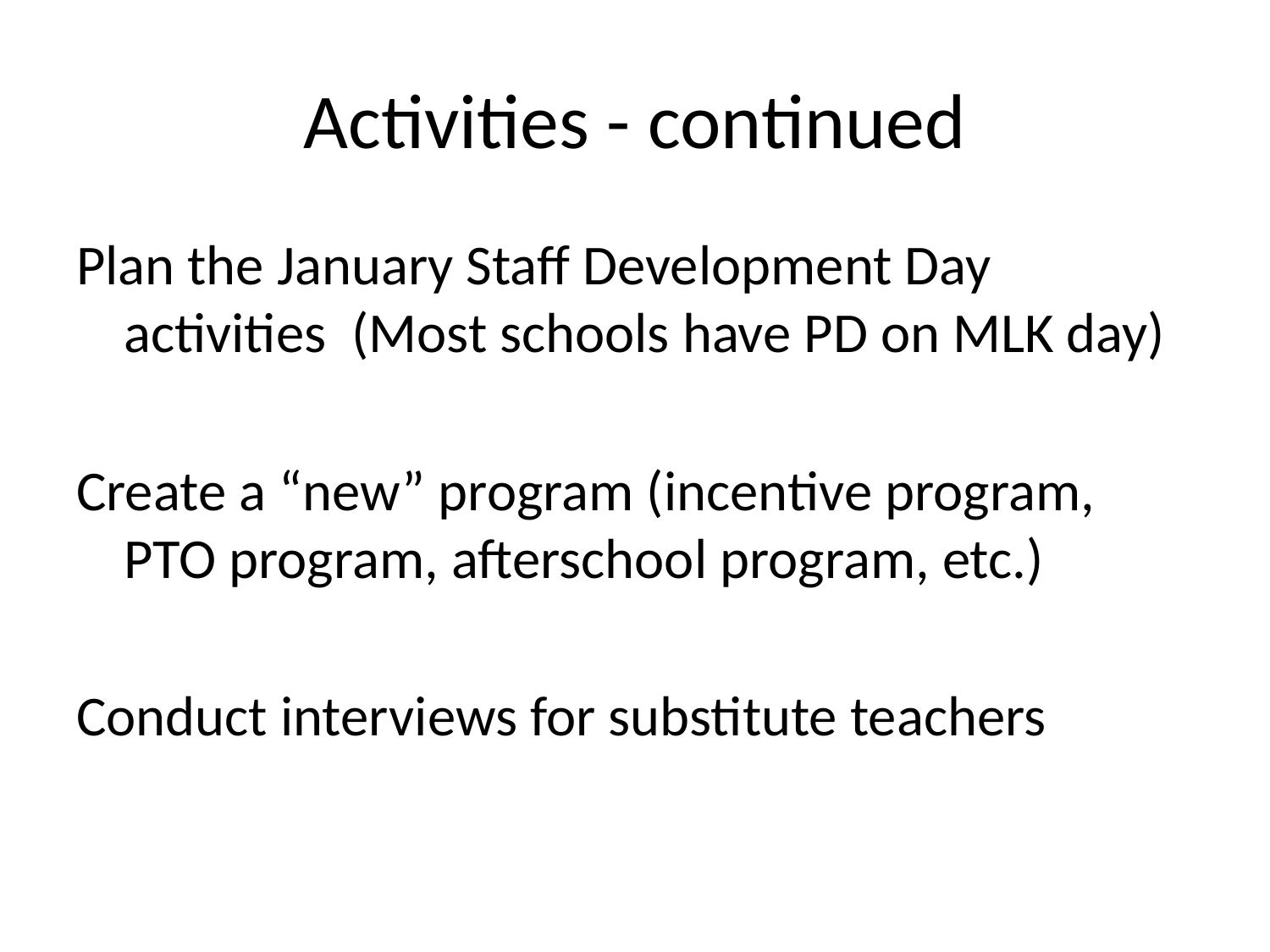

# Activities - continued
Plan the January Staff Development Day activities  (Most schools have PD on MLK day)

Create a “new” program (incentive program, PTO program, afterschool program, etc.)

Conduct interviews for substitute teachers